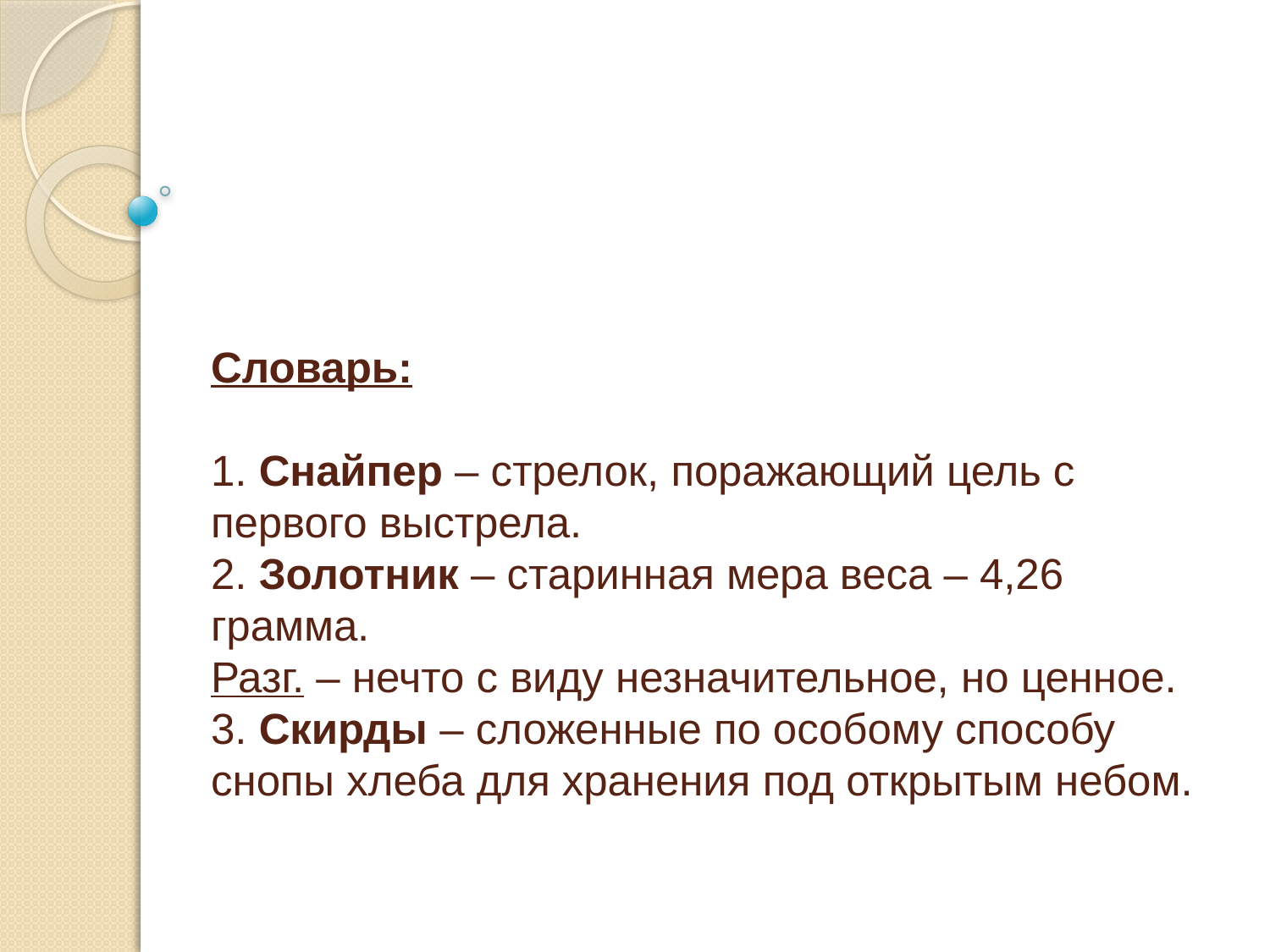

# Словарь: 1. Снайпер – стрелок, поражающий цель с первого выстрела. 2. Золотник – старинная мера веса – 4,26 грамма. Разг. – нечто с виду незначительное, но ценное. 3. Скирды – сложенные по особому способу снопы хлеба для хранения под открытым небом.